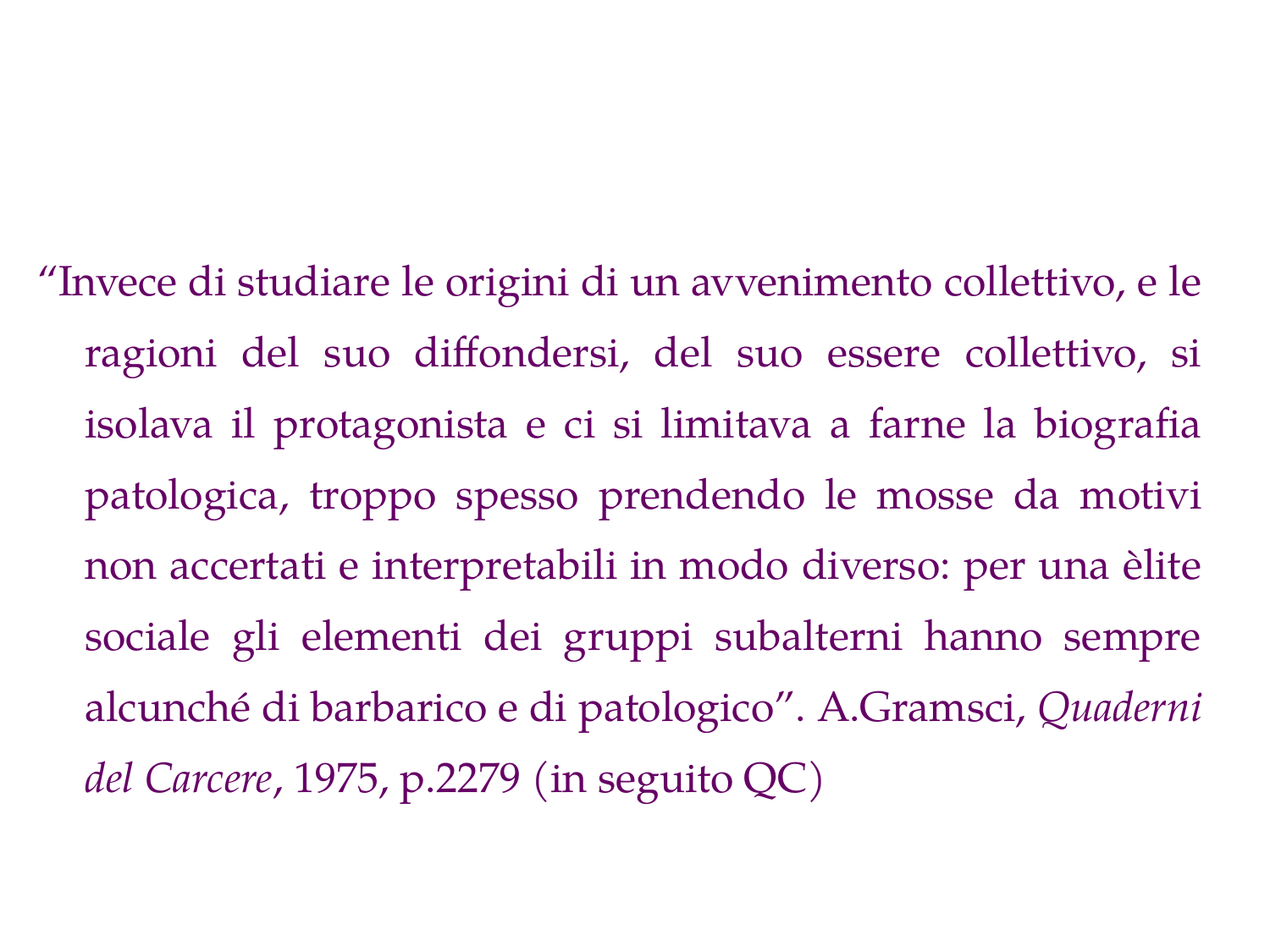

# “Invece di studiare le origini di un avvenimento collettivo, e le ragioni del suo diffondersi, del suo essere collettivo, si isolava il protagonista e ci si limitava a farne la biografia patologica, troppo spesso prendendo le mosse da motivi non accertati e interpretabili in modo diverso: per una èlite sociale gli elementi dei gruppi subalterni hanno sempre alcunché di barbarico e di patologico”. A.Gramsci, Quaderni del Carcere, 1975, p.2279 (in seguito QC)